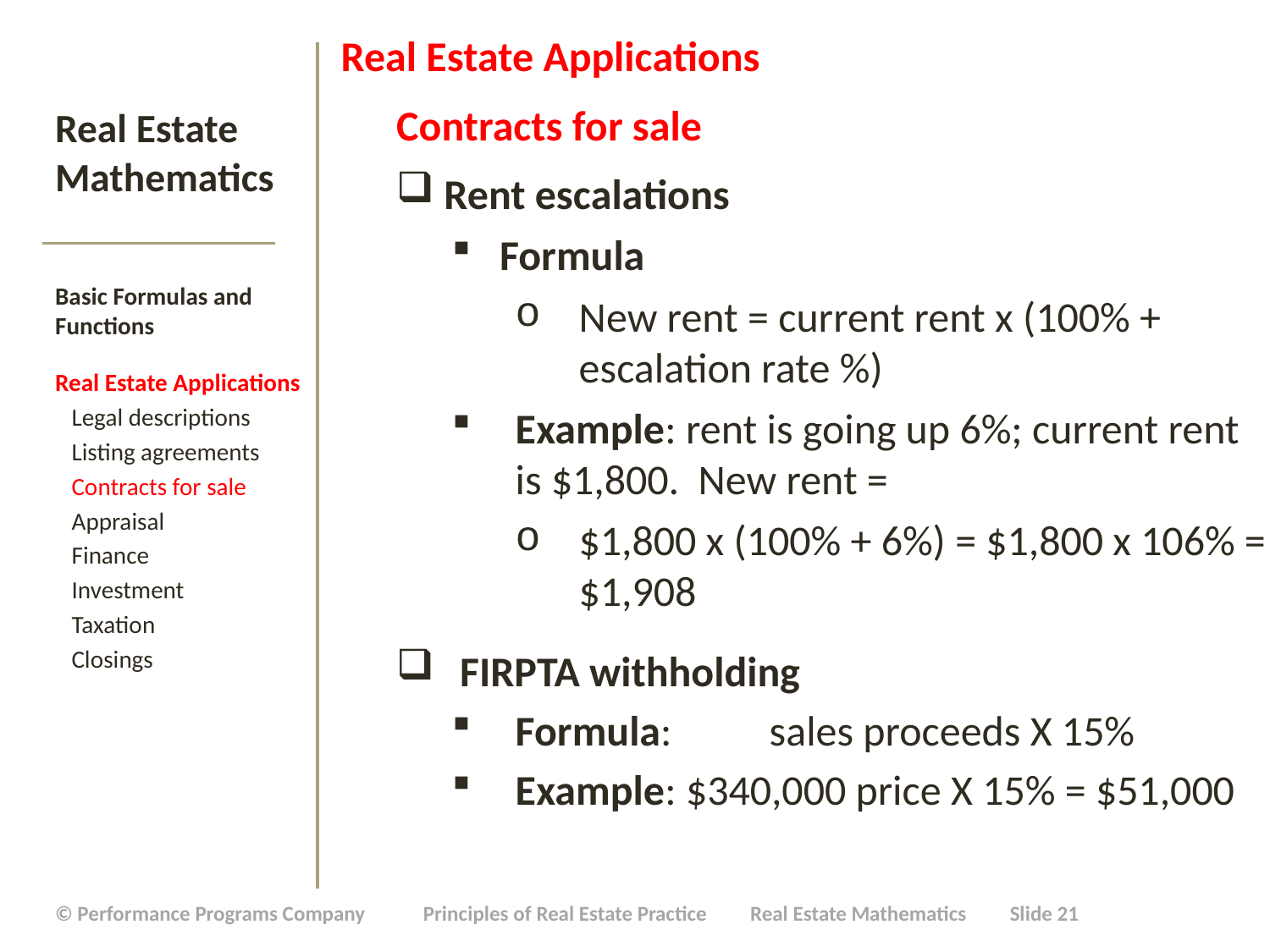

Real Estate Applications

Contracts for sale

Rent escalations
Formula
New rent = current rent x (100% + escalation rate %)
Example: rent is going up 6%; current rent is $1,800.  New rent =
$1,800 x (100% + 6%) = $1,800 x 106% = $1,908
FIRPTA withholding
Formula: 	sales proceeds X 15%
Example: $340,000 price X 15% = $51,000

# Real Estate Mathematics

Basic Formulas and Functions

Real Estate Applications
   Legal descriptions
   Listing agreements
   Contracts for sale
   Appraisal
   Finance
   Investment
   Taxation
   Closings

| © Performance Programs Company Principles of Real Estate Practice Real Estate Mathematics Slide 21 |
| --- |